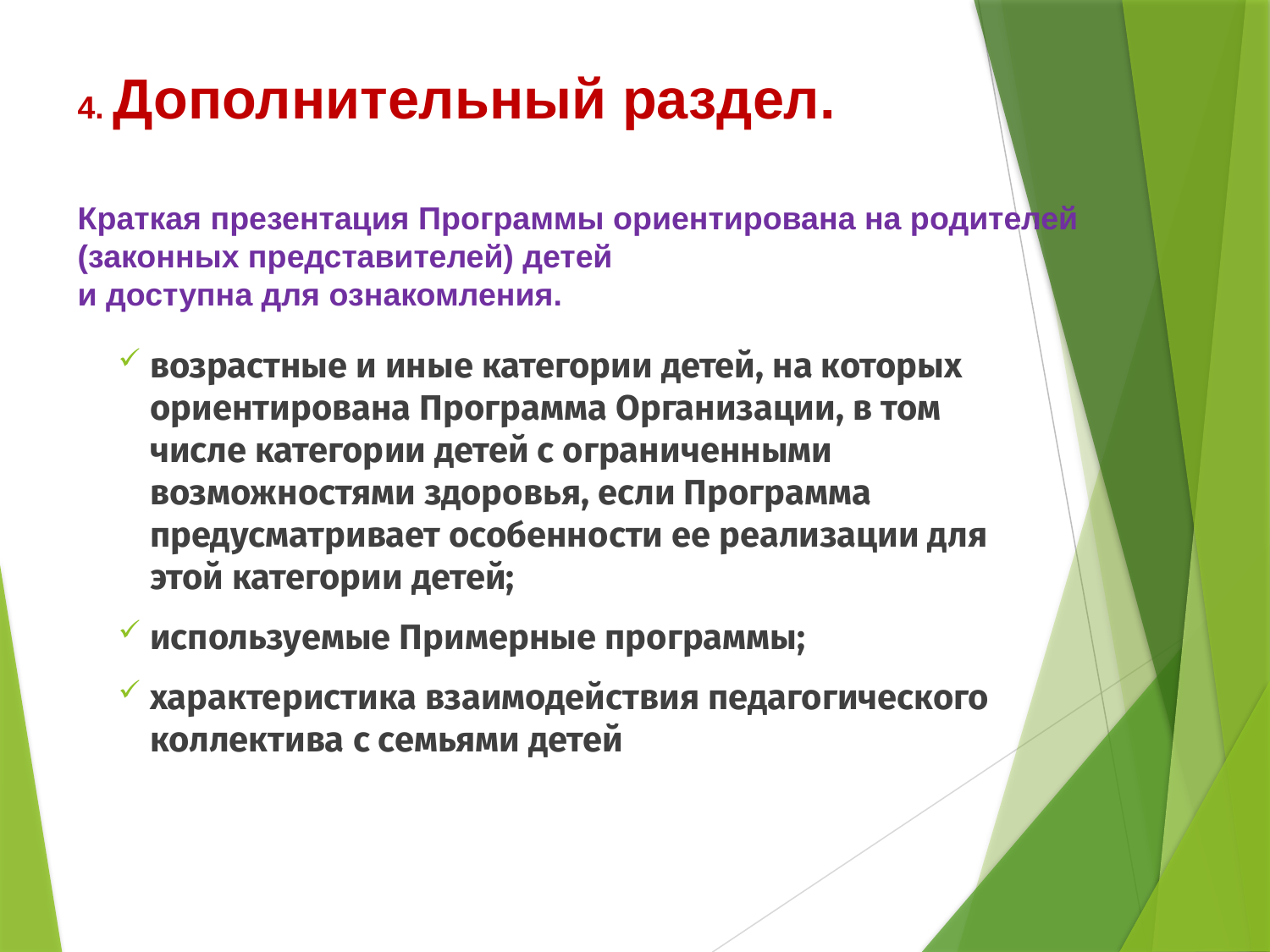

# 4. Дополнительный раздел. Краткая презентация Программы ориентирована на родителей (законных представителей) детей и доступна для ознакомления.
возрастные и иные категории детей, на которых ориентирована Программа Организации, в том числе категории детей с ограниченными возможностями здоровья, если Программа предусматривает особенности ее реализации для этой категории детей;
используемые Примерные программы;
характеристика взаимодействия педагогического коллектива с семьями детей